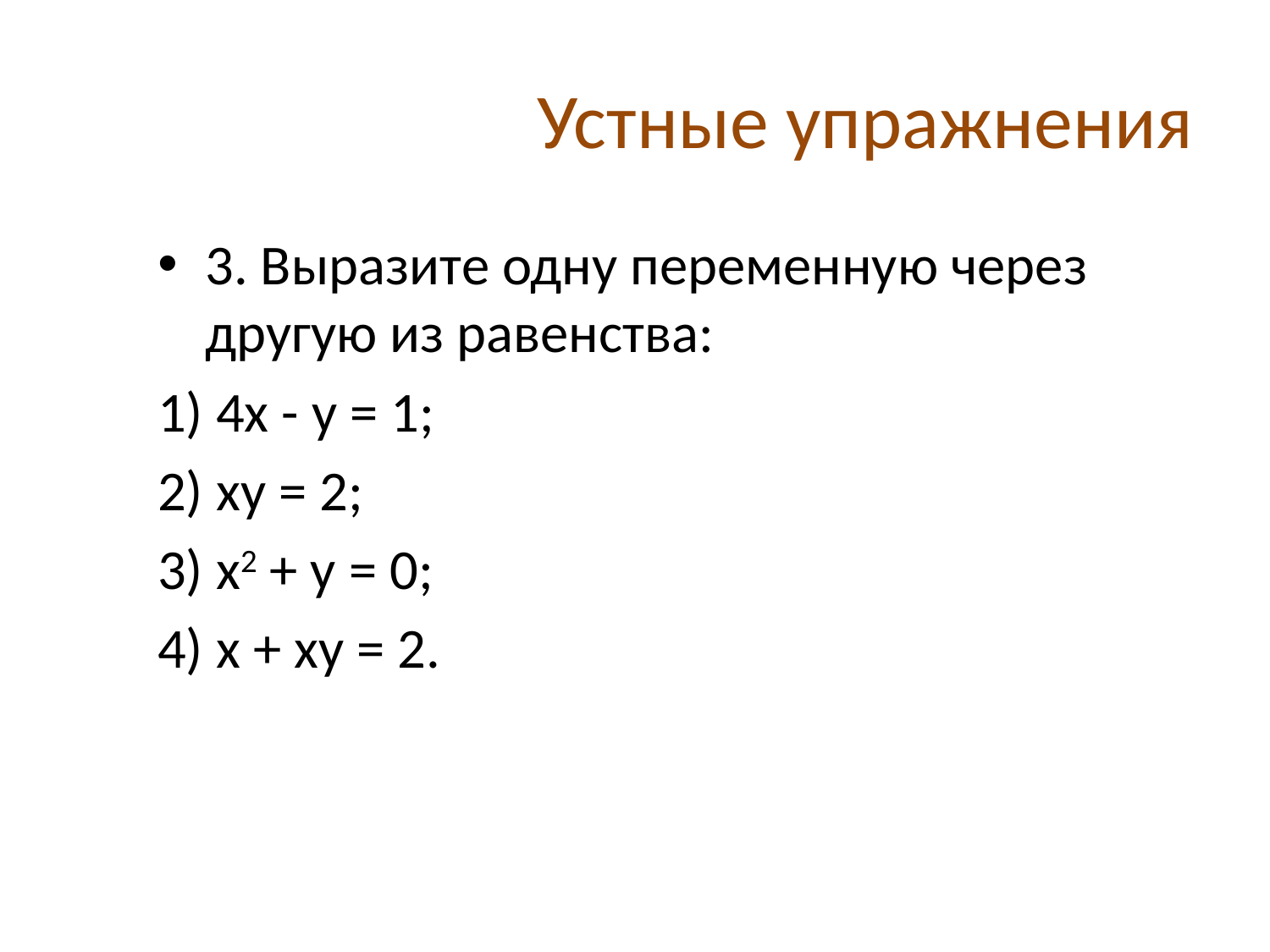

# Устные упражнения
3. Выразите одну переменную через другую из равенства:
1) 4х - у = 1;
2) ху = 2;
3) х2 + у = 0;
4) х + ху = 2.